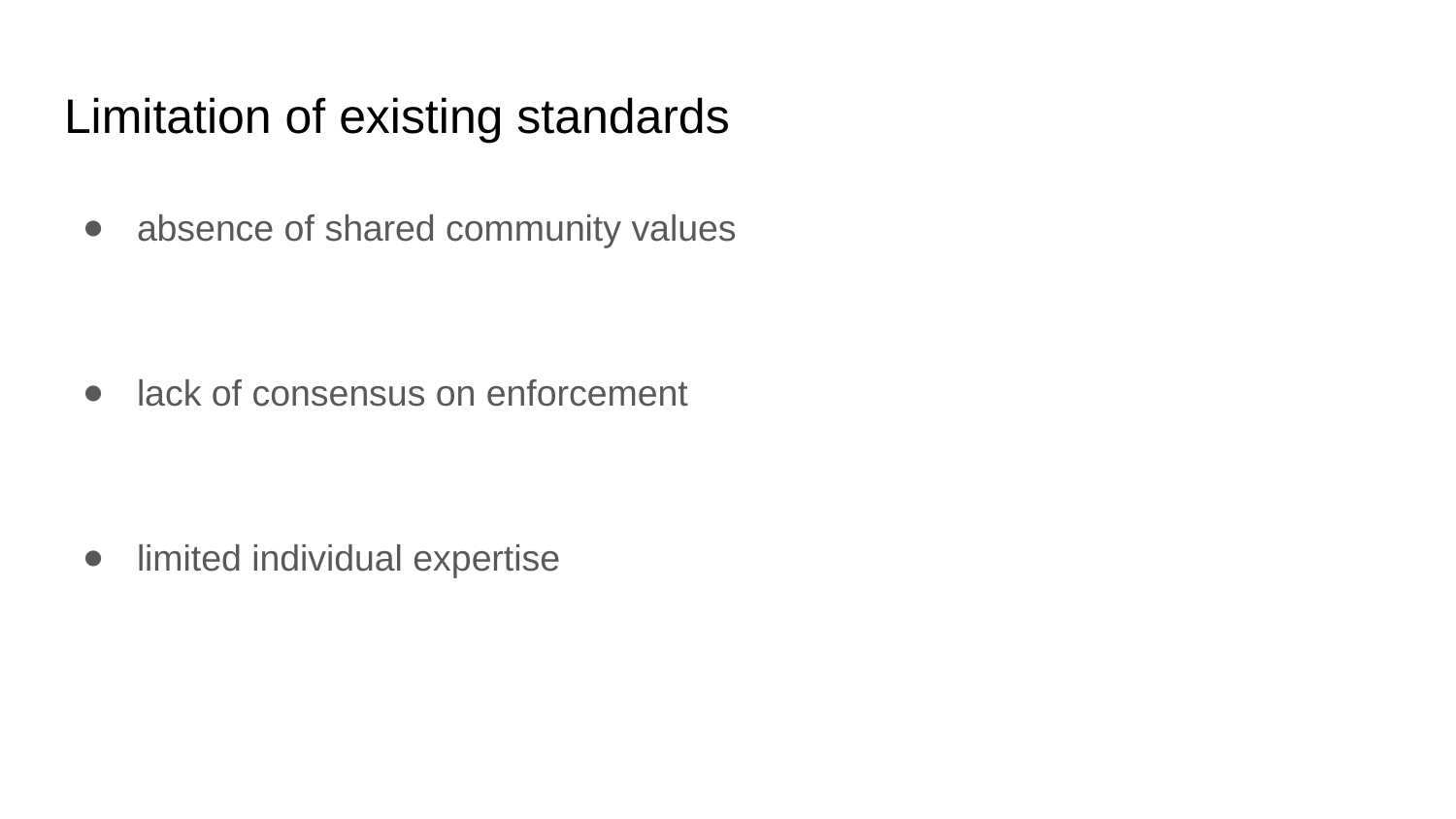

# Limitation of existing standards
absence of shared community values

lack of consensus on enforcement

limited individual expertise